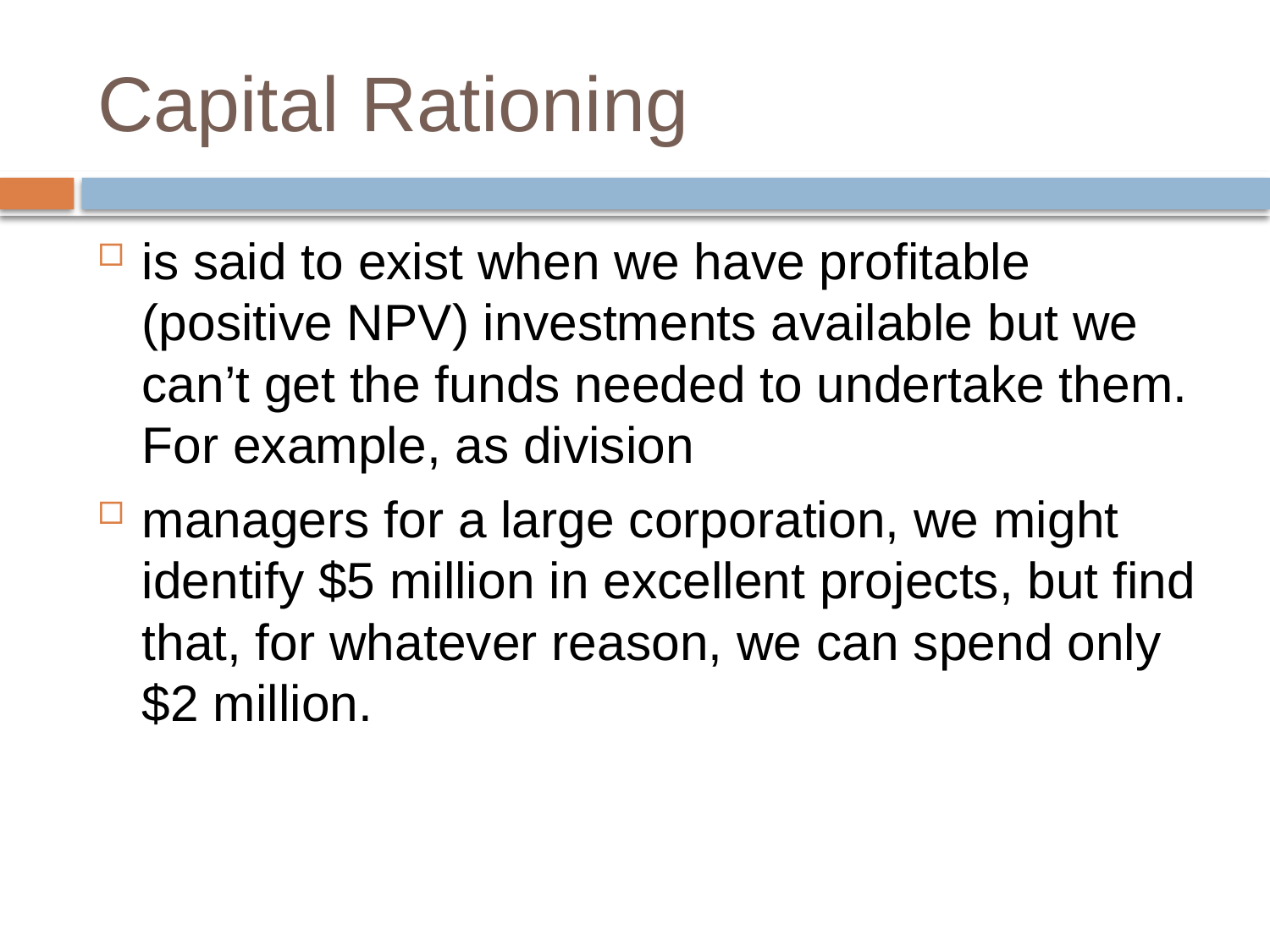

# Capital Rationing
is said to exist when we have profitable (positive NPV) investments available but we can’t get the funds needed to undertake them. For example, as division
managers for a large corporation, we might identify $5 million in excellent projects, but find that, for whatever reason, we can spend only $2 million.